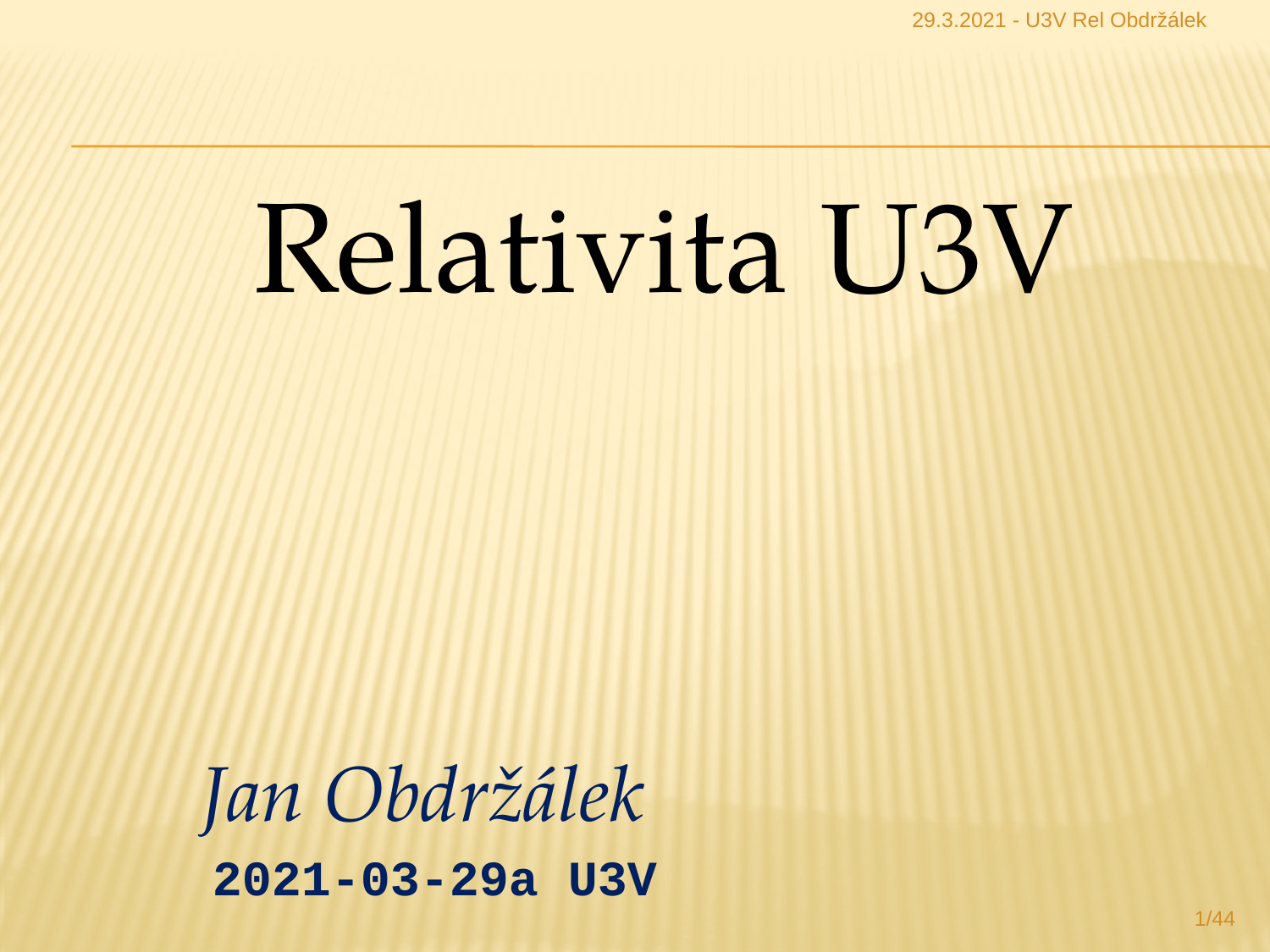

29.3.2021 - U3V Rel Obdržálek
Relativita U3V
Jan Obdržálek
 2021-03-29a U3V
1/44